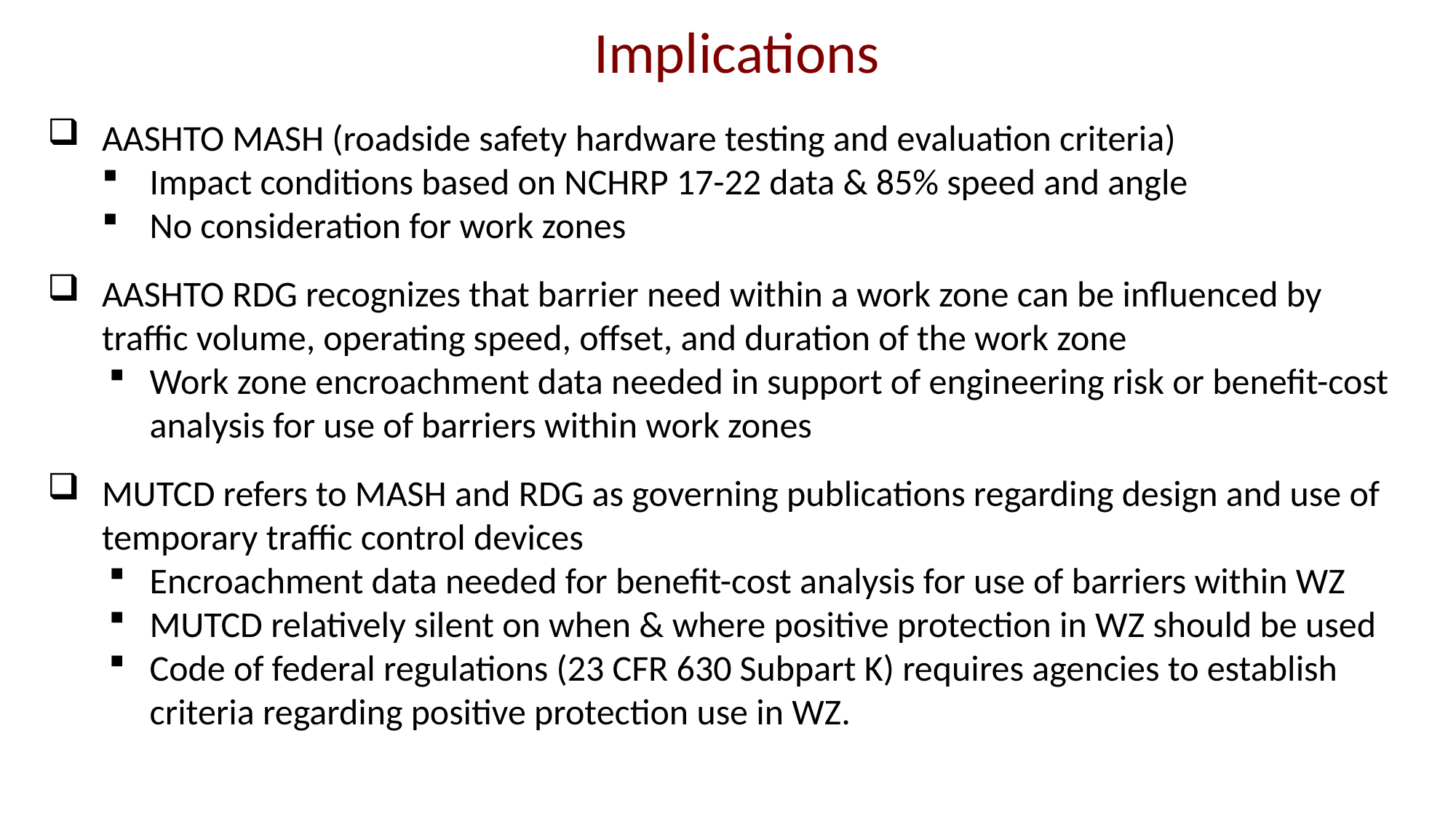

Implications
AASHTO MASH (roadside safety hardware testing and evaluation criteria)
Impact conditions based on NCHRP 17-22 data & 85% speed and angle
No consideration for work zones
AASHTO RDG recognizes that barrier need within a work zone can be influenced by traffic volume, operating speed, offset, and duration of the work zone
Work zone encroachment data needed in support of engineering risk or benefit-cost analysis for use of barriers within work zones
MUTCD refers to MASH and RDG as governing publications regarding design and use of temporary traffic control devices
Encroachment data needed for benefit-cost analysis for use of barriers within WZ
MUTCD relatively silent on when & where positive protection in WZ should be used
Code of federal regulations (23 CFR 630 Subpart K) requires agencies to establish criteria regarding positive protection use in WZ.
4